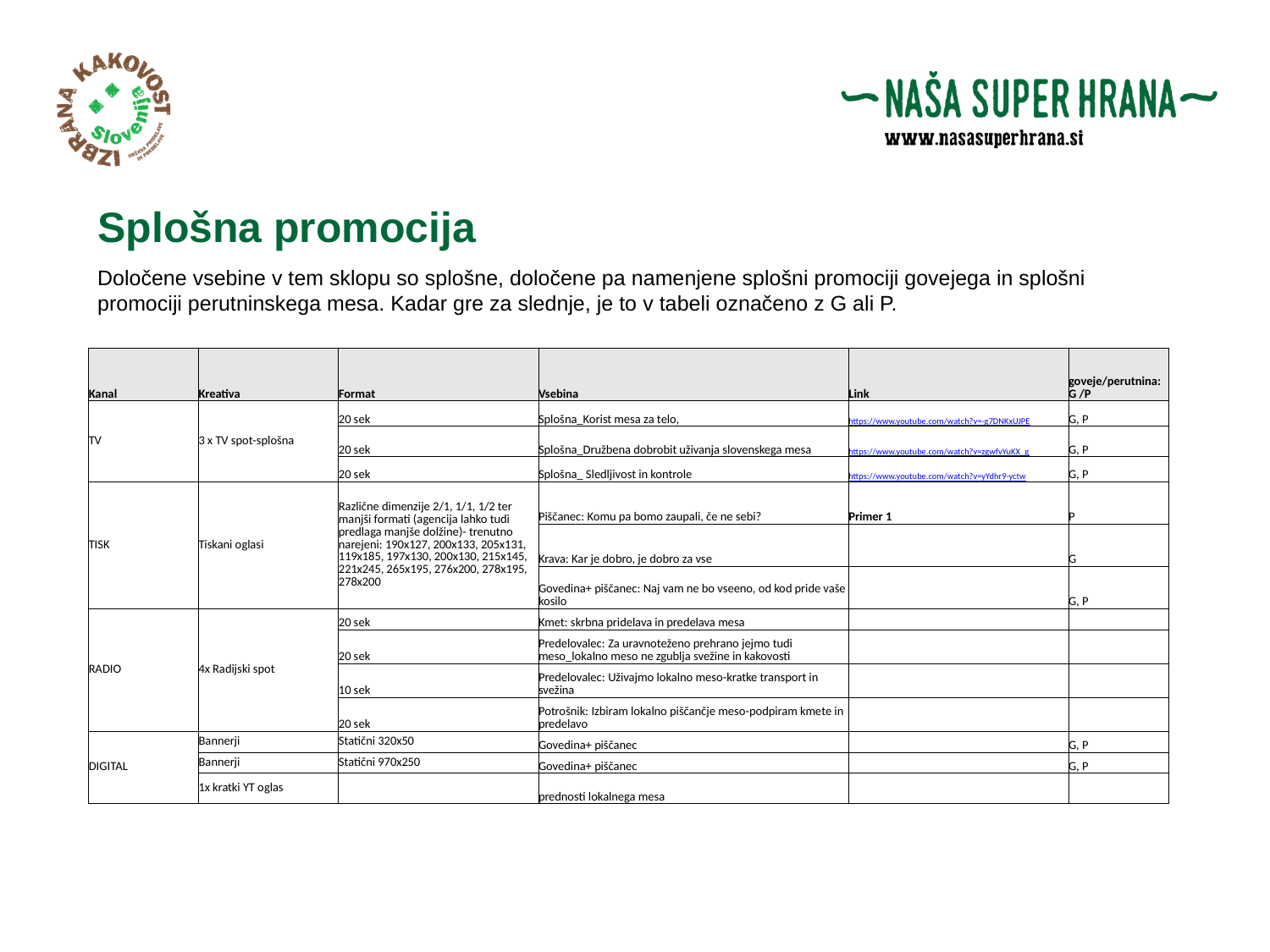

# Splošna promocija

Določene vsebine v tem sklopu so splošne, določene pa namenjene splošni promociji govejega in splošni promociji perutninskega mesa. Kadar gre za slednje, je to v tabeli označeno z G ali P.
| Kanal | Kreativa | Format | Vsebina | Link | goveje/perutnina: G /P |
| --- | --- | --- | --- | --- | --- |
| TV | 3 x TV spot-splošna | 20 sek | Splošna\_Korist mesa za telo, | https://www.youtube.com/watch?v=-g7DNKxUJPE | G, P |
|  |  | 20 sek | Splošna\_Družbena dobrobit uživanja slovenskega mesa | https://www.youtube.com/watch?v=zgwfvYuKX\_g | G, P |
|  |  | 20 sek | Splošna\_ Sledljivost in kontrole | https://www.youtube.com/watch?v=yYdhr9-yctw | G, P |
| TISK | Tiskani oglasi | Različne dimenzije 2/1, 1/1, 1/2 ter manjši formati (agencija lahko tudi predlaga manjše dolžine)- trenutno narejeni: 190x127, 200x133, 205x131, 119x185, 197x130, 200x130, 215x145, 221x245, 265x195, 276x200, 278x195, 278x200 | Piščanec: Komu pa bomo zaupali, če ne sebi? | Primer 1 | P |
|  |  |  | Krava: Kar je dobro, je dobro za vse |  | G |
|  |  |  | Govedina+ piščanec: Naj vam ne bo vseeno, od kod pride vaše kosilo |  | G, P |
| RADIO | 4x Radijski spot | 20 sek | Kmet: skrbna pridelava in predelava mesa |  |  |
|  |  | 20 sek | Predelovalec: Za uravnoteženo prehrano jejmo tudi meso\_lokalno meso ne zgublja svežine in kakovosti |  |  |
|  |  | 10 sek | Predelovalec: Uživajmo lokalno meso-kratke transport in svežina |  |  |
|  |  | 20 sek | Potrošnik: Izbiram lokalno piščančje meso-podpiram kmete in predelavo |  |  |
| DIGITAL | Bannerji | Statični 320x50 | Govedina+ piščanec |  | G, P |
|  | Bannerji | Statični 970x250 | Govedina+ piščanec |  | G, P |
|  | 1x kratki YT oglas |  | prednosti lokalnega mesa |  |  |